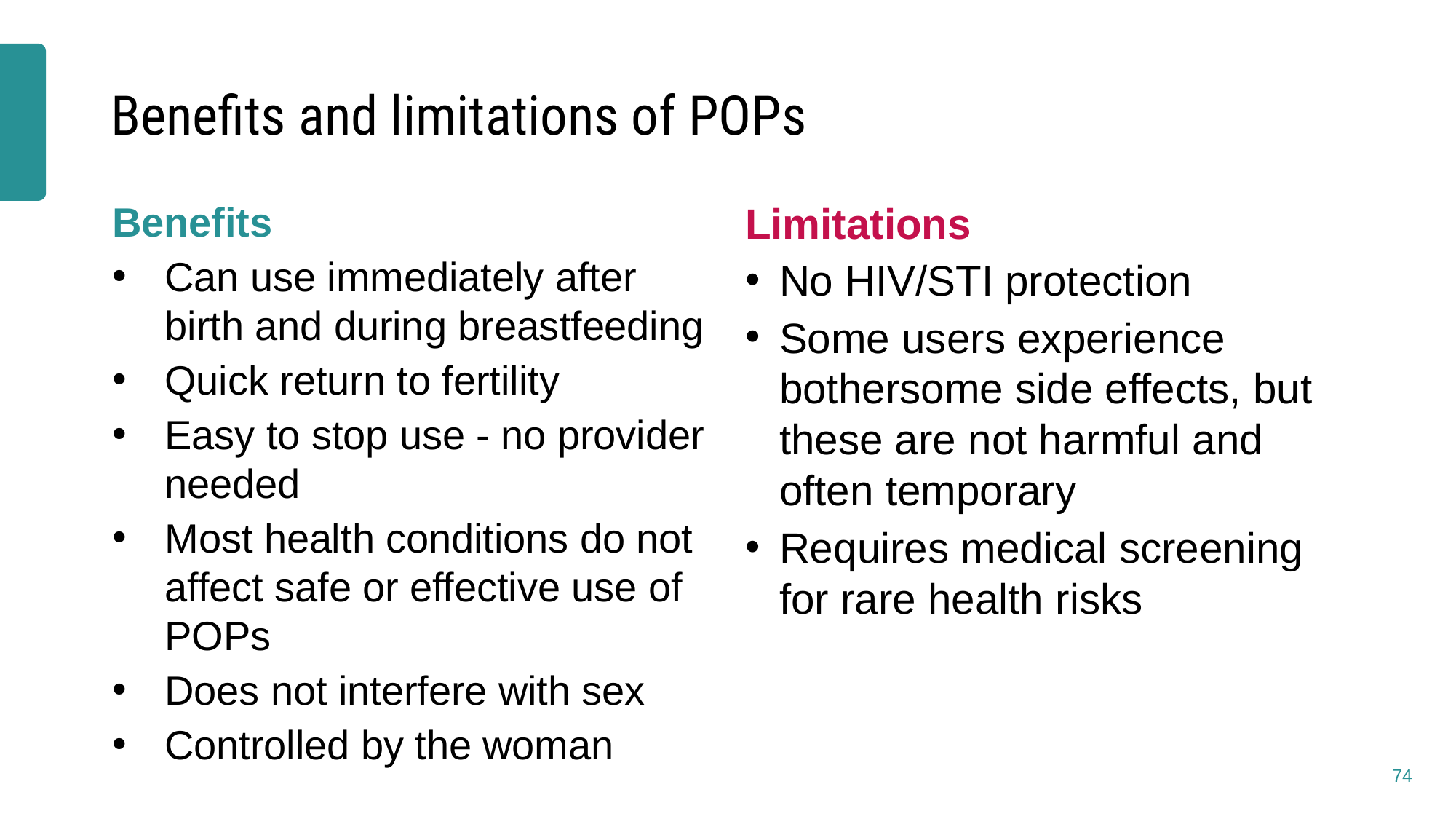

# Benefits and limitations of POPs
Benefits
Can use immediately after birth and during breastfeeding
Quick return to fertility
Easy to stop use - no provider needed
Most health conditions do not affect safe or effective use of POPs
Does not interfere with sex
Controlled by the woman

Limitations
No HIV/STI protection
Some users experience bothersome side effects, but these are not harmful and often temporary
Requires medical screening for rare health risks
74